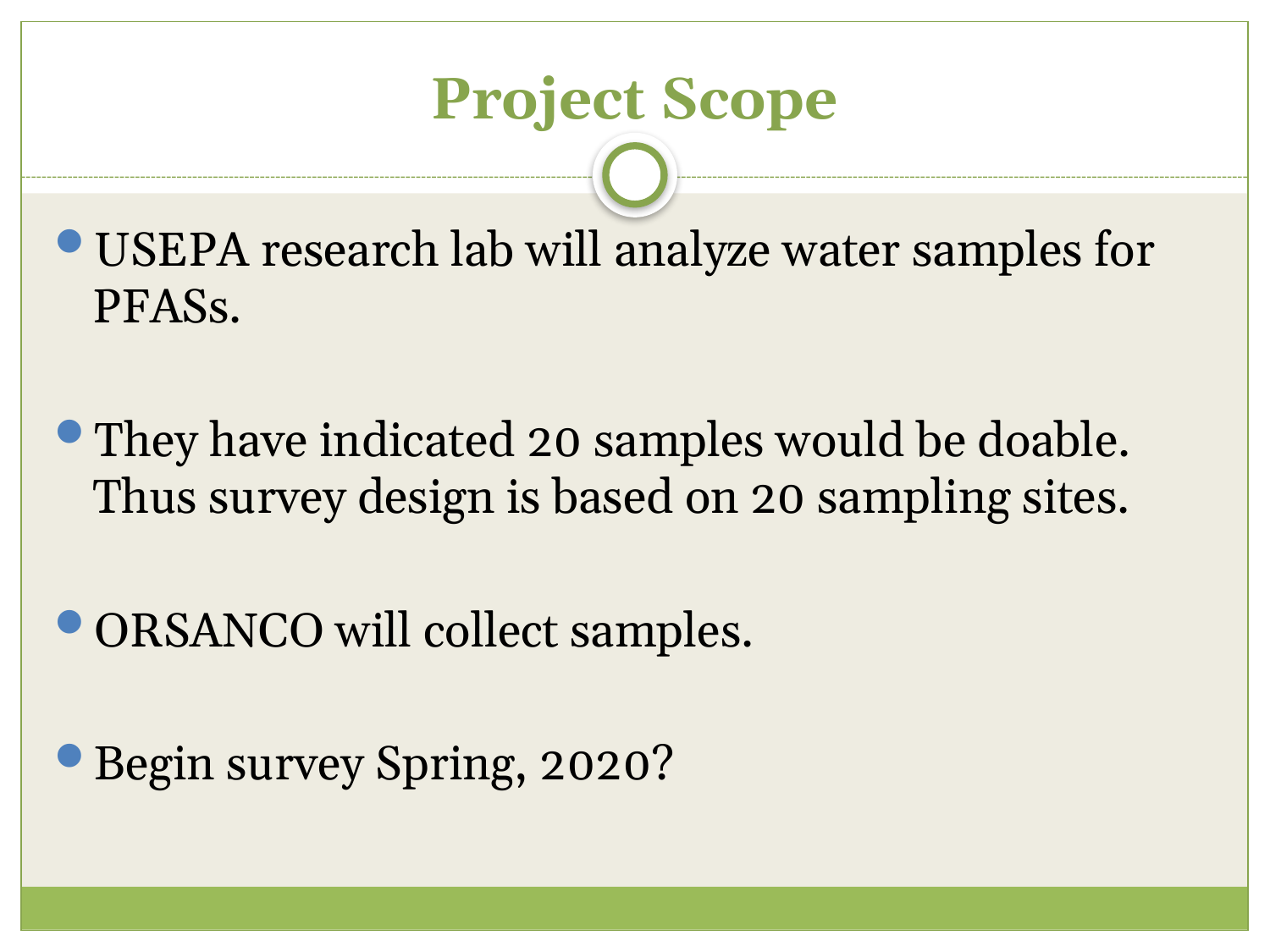

# Project Scope
USEPA research lab will analyze water samples for PFASs.

They have indicated 20 samples would be doable.  Thus survey design is based on 20 sampling sites.

ORSANCO will collect samples.

Begin survey Spring, 2020?